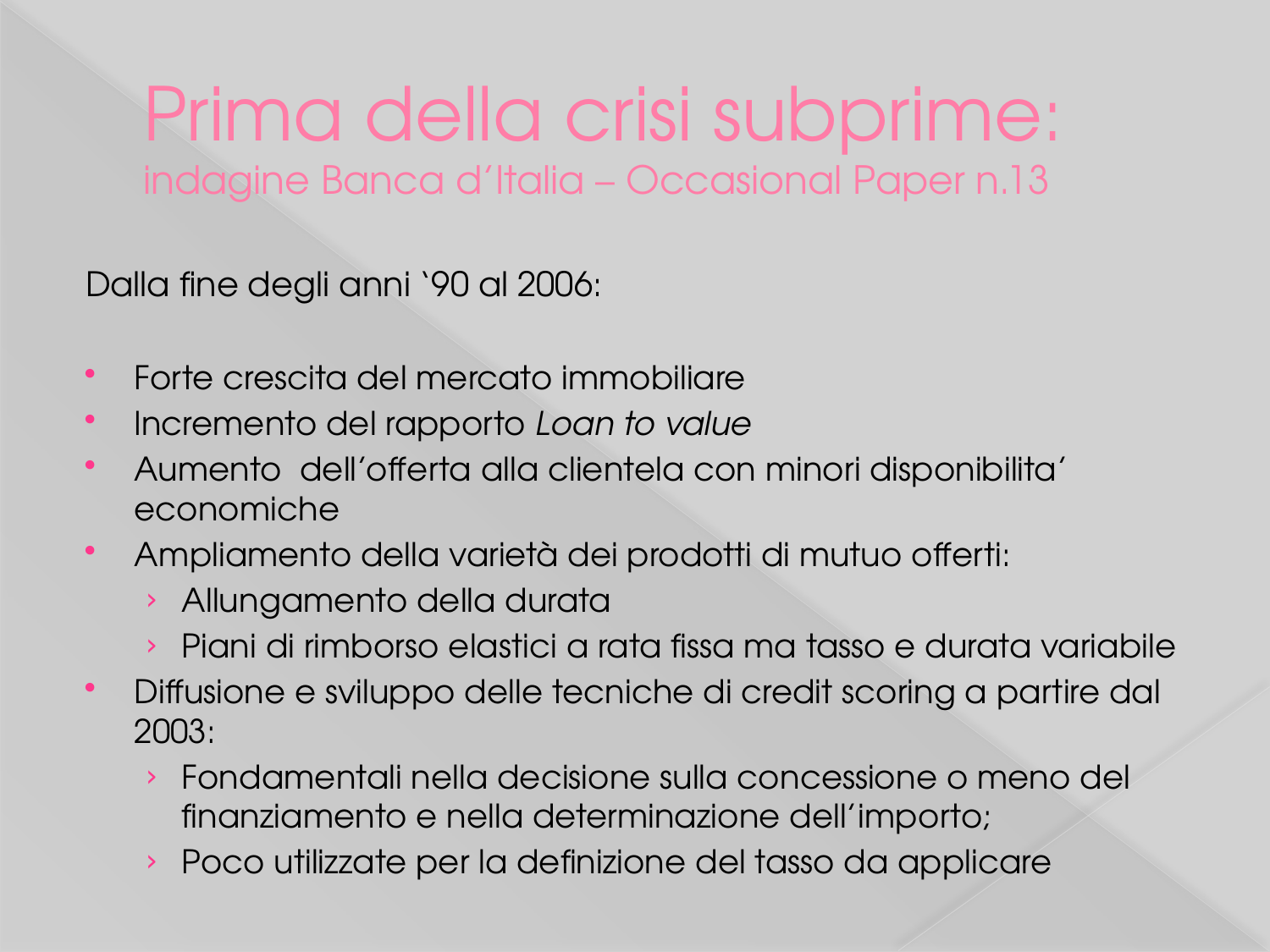

# Prima della crisi subprime: indagine Banca d’Italia – Occasional Paper n.13
Dalla fine degli anni ‘90 al 2006:

Forte crescita del mercato immobiliare
Incremento del rapporto Loan to value
Aumento  dell’offerta alla clientela con minori disponibilita’ economiche
Ampliamento della varietà dei prodotti di mutuo offerti:
Allungamento della durata
Piani di rimborso elastici a rata fissa ma tasso e durata variabile
Diffusione e sviluppo delle tecniche di credit scoring a partire dal 2003:
Fondamentali nella decisione sulla concessione o meno del finanziamento e nella determinazione dell’importo;
Poco utilizzate per la definizione del tasso da applicare